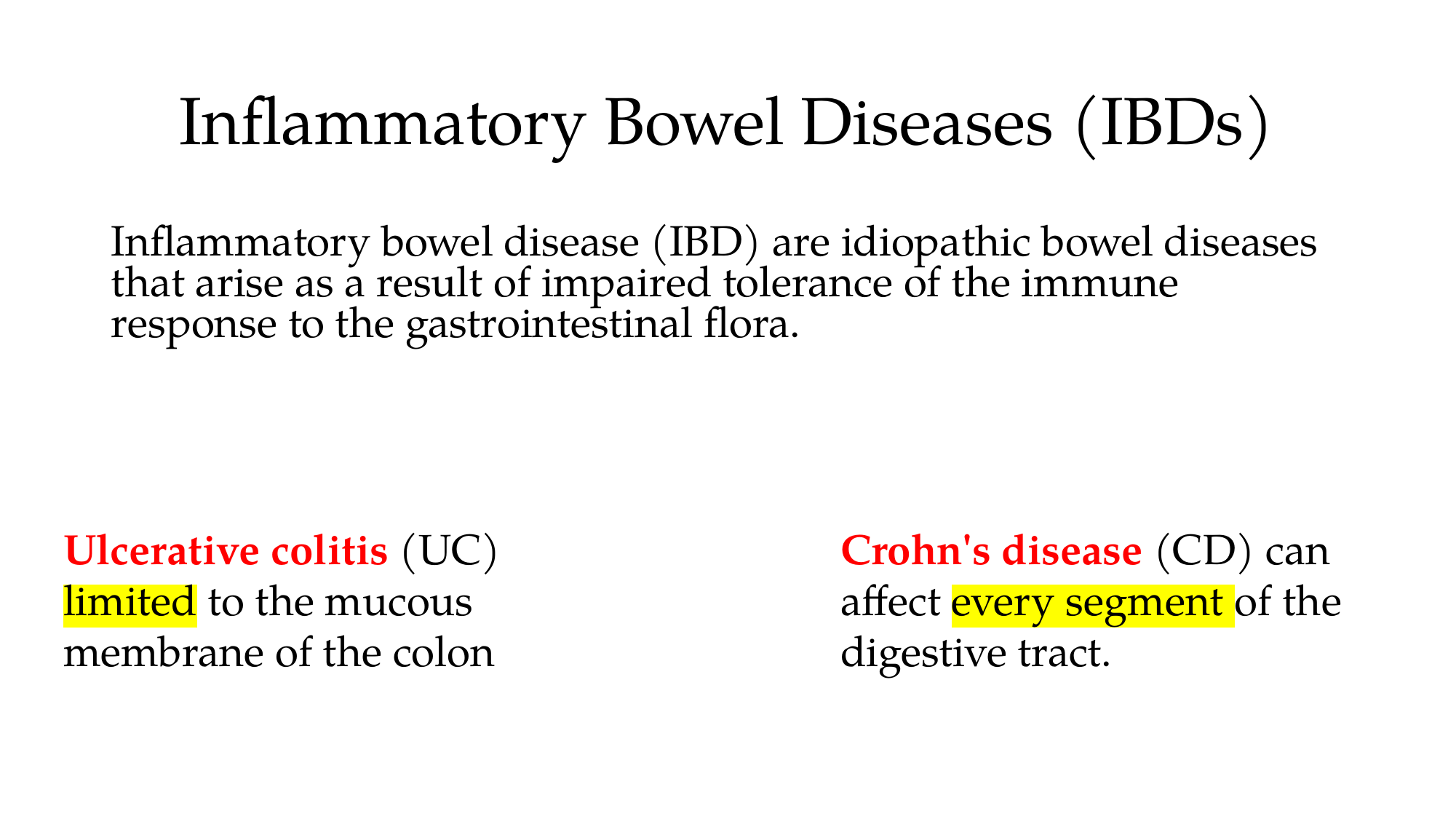

# Inflammatory Bowel Diseases (IBDs)
Inflammatory bowel disease (IBD) are idiopathic bowel diseases that arise as a result of impaired tolerance of the immune response to the gastrointestinal flora.

Crohn's disease (CD) can affect every segment of the digestive tract.
Ulcerative colitis (UC) limited to the mucous membrane of the colon